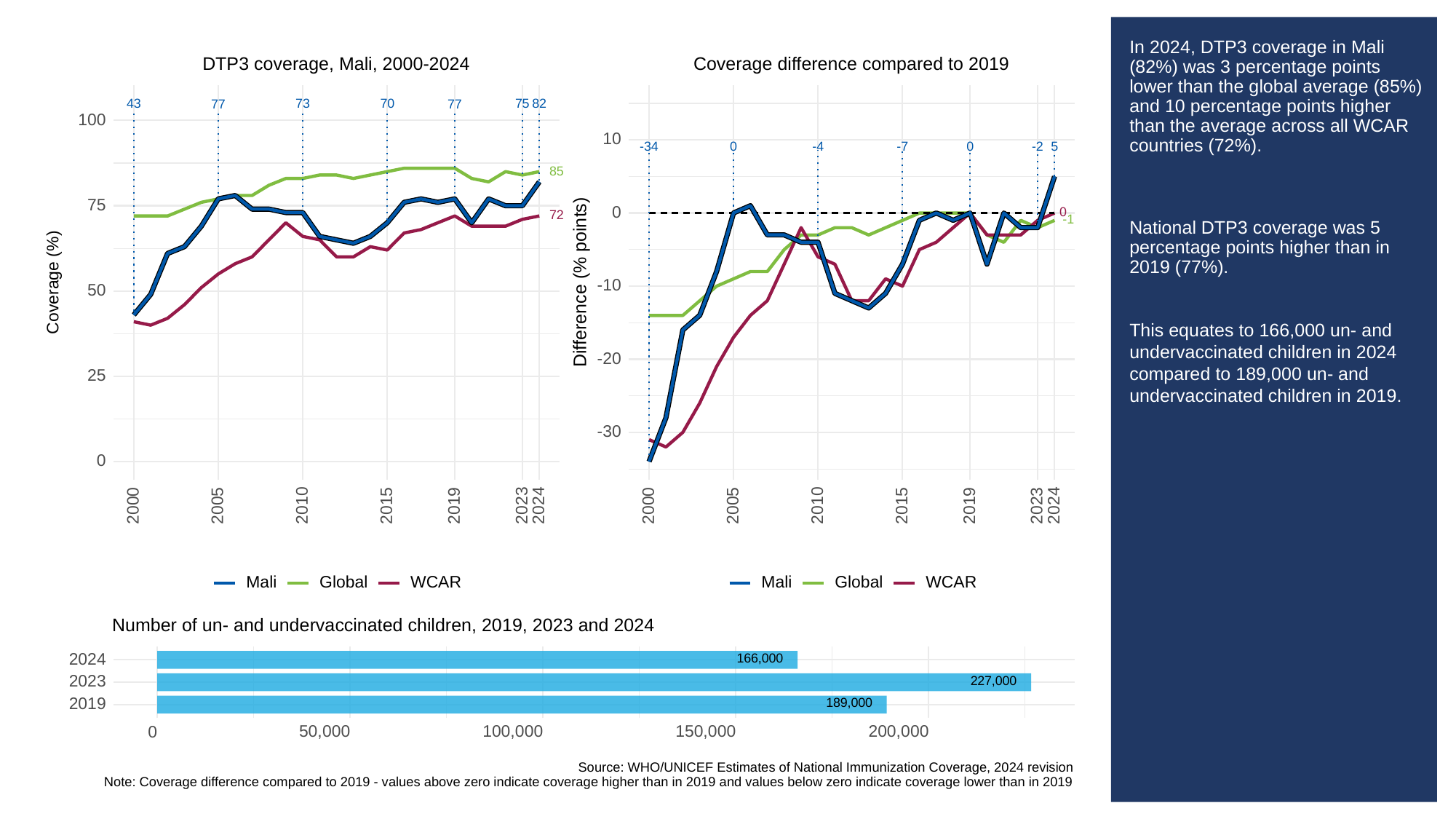

# In 2024, DTP3 coverage in Mali (82%) was 3 percentage points lower than the global average (85%) and 10 percentage points higher than the average across all WCAR countries (72%).

National DTP3 coverage was 5 percentage points higher than in 2019 (77%).

This equates to 166,000 un- and undervaccinated children in 2024 compared to 189,000 un- and undervaccinated children in 2019.

Coverage difference compared to 2019
DTP3 coverage, Mali, 2000-2024

43
73
70
82
75
77
77

100

10

-34
0
0
-2
5
-4
-7

85

75

0
0
72

-1

Difference (% points)
Coverage (%)
-10
50

-20

25

-30

0

2023
2023
2000
2005
2010
2015
2019
2024
2000
2005
2010
2015
2019
2024
Global
WCAR
Global
WCAR
Mali
Mali

Number of un- and undervaccinated children, 2019, 2023 and 2024

166,000
2024

227,000
2023

189,000
2019

50,000
100,000
150,000
200,000
0
Source: WHO/UNICEF Estimates of National Immunization Coverage, 2024 revision
Note: Coverage difference compared to 2019 - values above zero indicate coverage higher than in 2019 and values below zero indicate coverage lower than in 2019